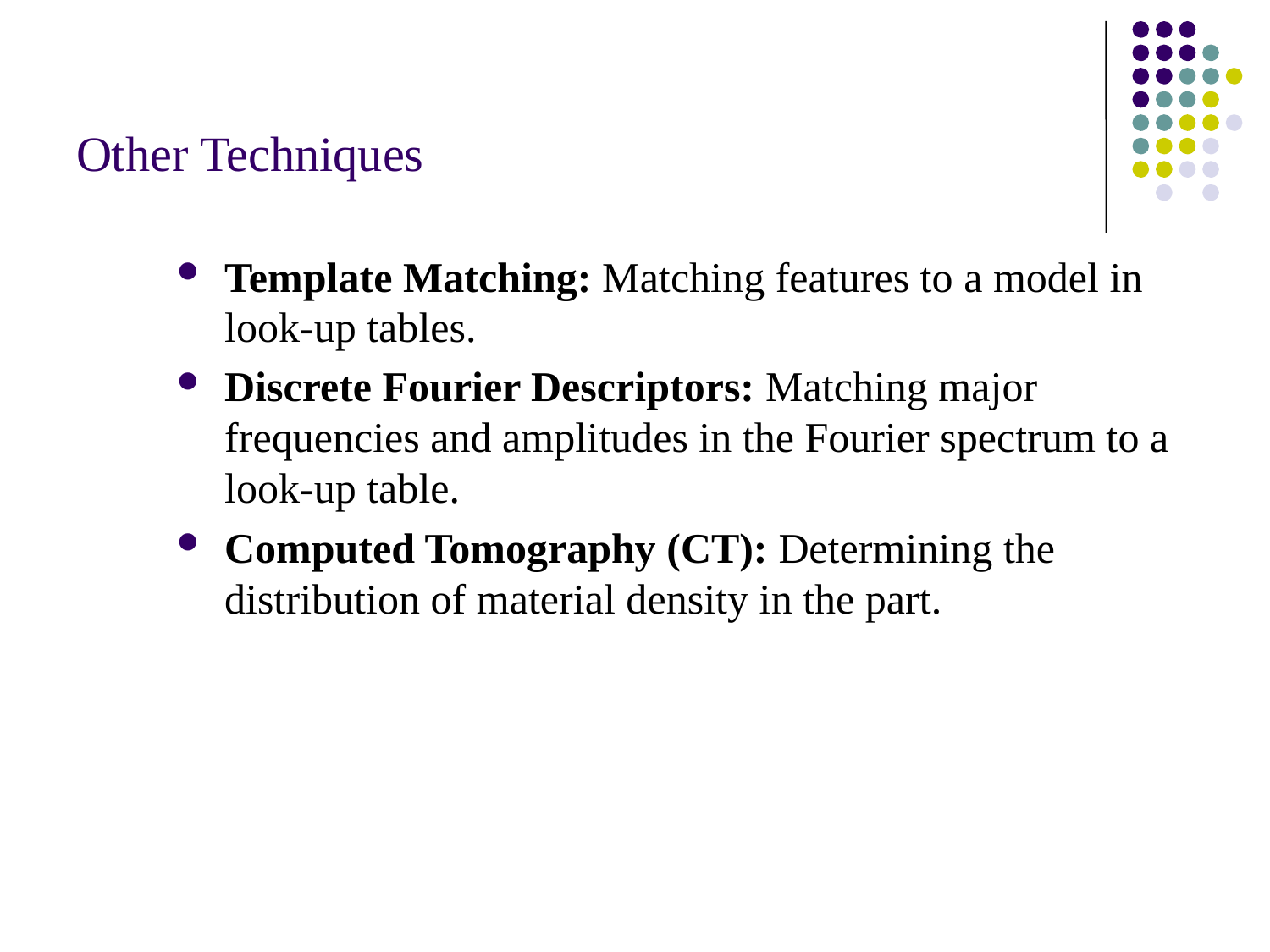

# Other Techniques
Template Matching: Matching features to a model in look-up tables.
Discrete Fourier Descriptors: Matching major frequencies and amplitudes in the Fourier spectrum to a look-up table.
Computed Tomography (CT): Determining the distribution of material density in the part.